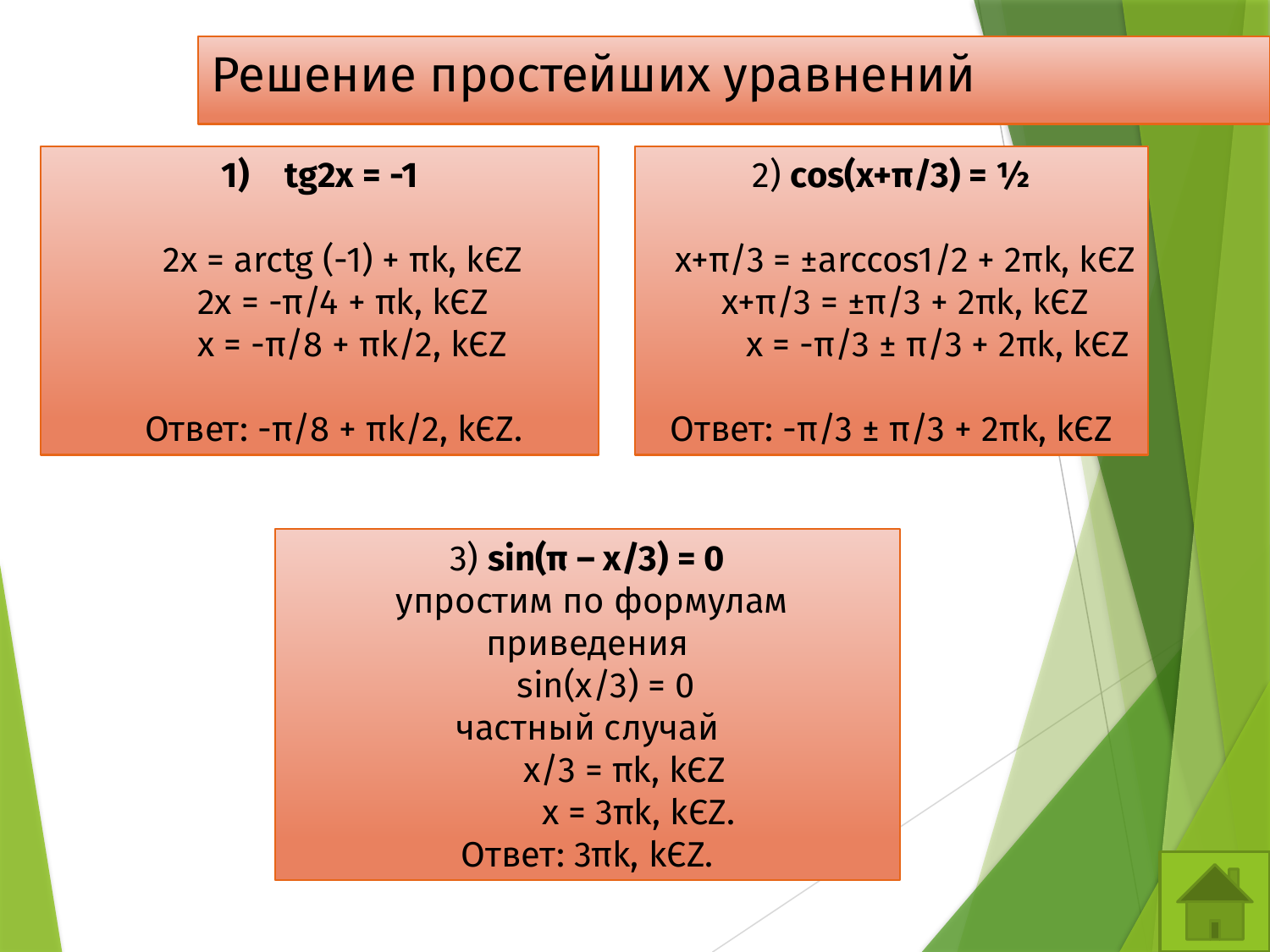

Решение простейших уравнений
tg2x = -1

     2x = arctg (-1) + πk, kЄZ
     2x = -π/4 + πk, kЄZ
       x = -π/8 + πk/2, kЄZ

   Ответ: -π/8 + πk/2, kЄZ.
2) cos(x+π/3) = ½

   x+π/3 = ±arccos1/2 + 2πk, kЄZ
   x+π/3 = ±π/3 + 2πk, kЄZ
          x = -π/3 ± π/3 + 2πk, kЄZ

Ответ: -π/3 ± π/3 + 2πk, kЄZ
3) sin(π – x/3) = 0
 упростим по формулам приведения
    sin(x/3) = 0
частный случай
        x/3 = πk, kЄZ
           x = 3πk, kЄZ.
Ответ: 3πk, kЄZ.